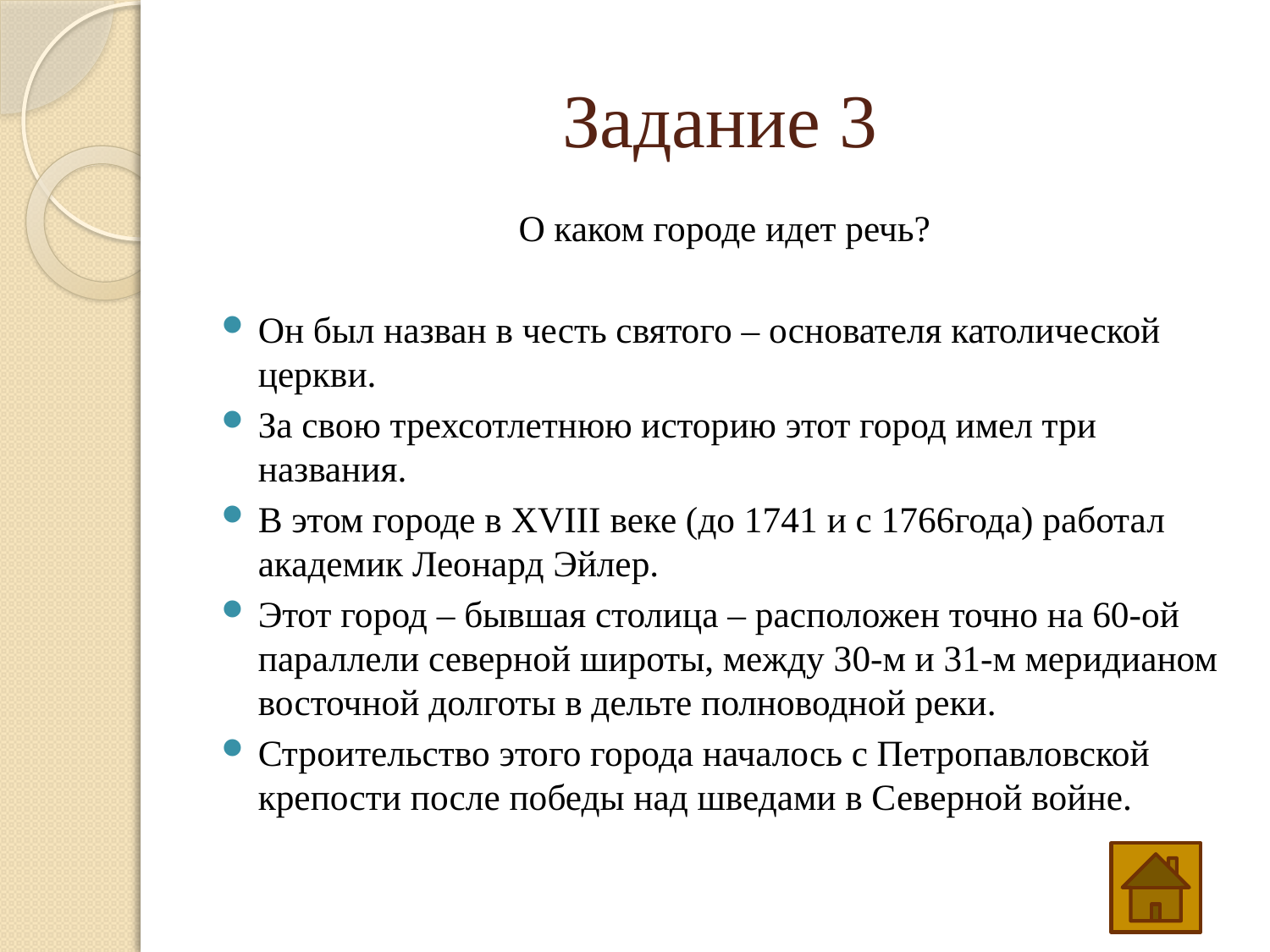

# Задание 3
О каком городе идет речь?

Он был назван в честь святого – основателя католической церкви.
За свою трехсотлетнюю историю этот город имел три названия.
В этом городе в XVIII веке (до 1741 и с 1766года) работал академик Леонард Эйлер.
Этот город – бывшая столица – расположен точно на 60-ой параллели северной широты, между 30-м и 31-м меридианом восточной долготы в дельте полноводной реки.
Строительство этого города началось с Петропавловской крепости после победы над шведами в Северной войне.